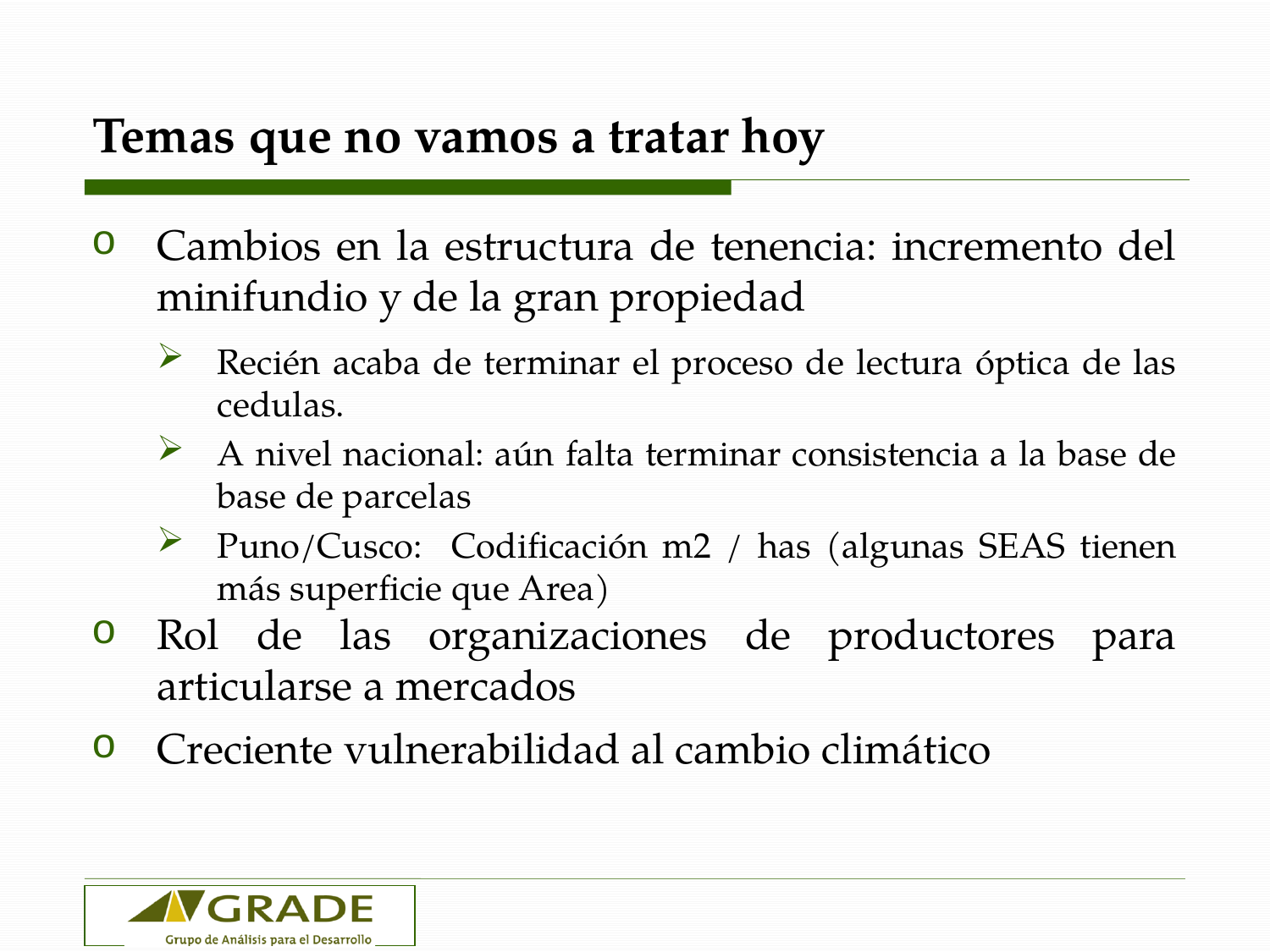

# Temas que no vamos a tratar hoy
Cambios en la estructura de tenencia: incremento del minifundio y de la gran propiedad
Recién acaba de terminar el proceso de lectura óptica de las cedulas.
A nivel nacional: aún falta terminar consistencia a la base de base de parcelas
Puno/Cusco:  Codificación m2 / has (algunas SEAS tienen más superficie que Area)
Rol de las organizaciones de productores para articularse a mercados
Creciente vulnerabilidad al cambio climático